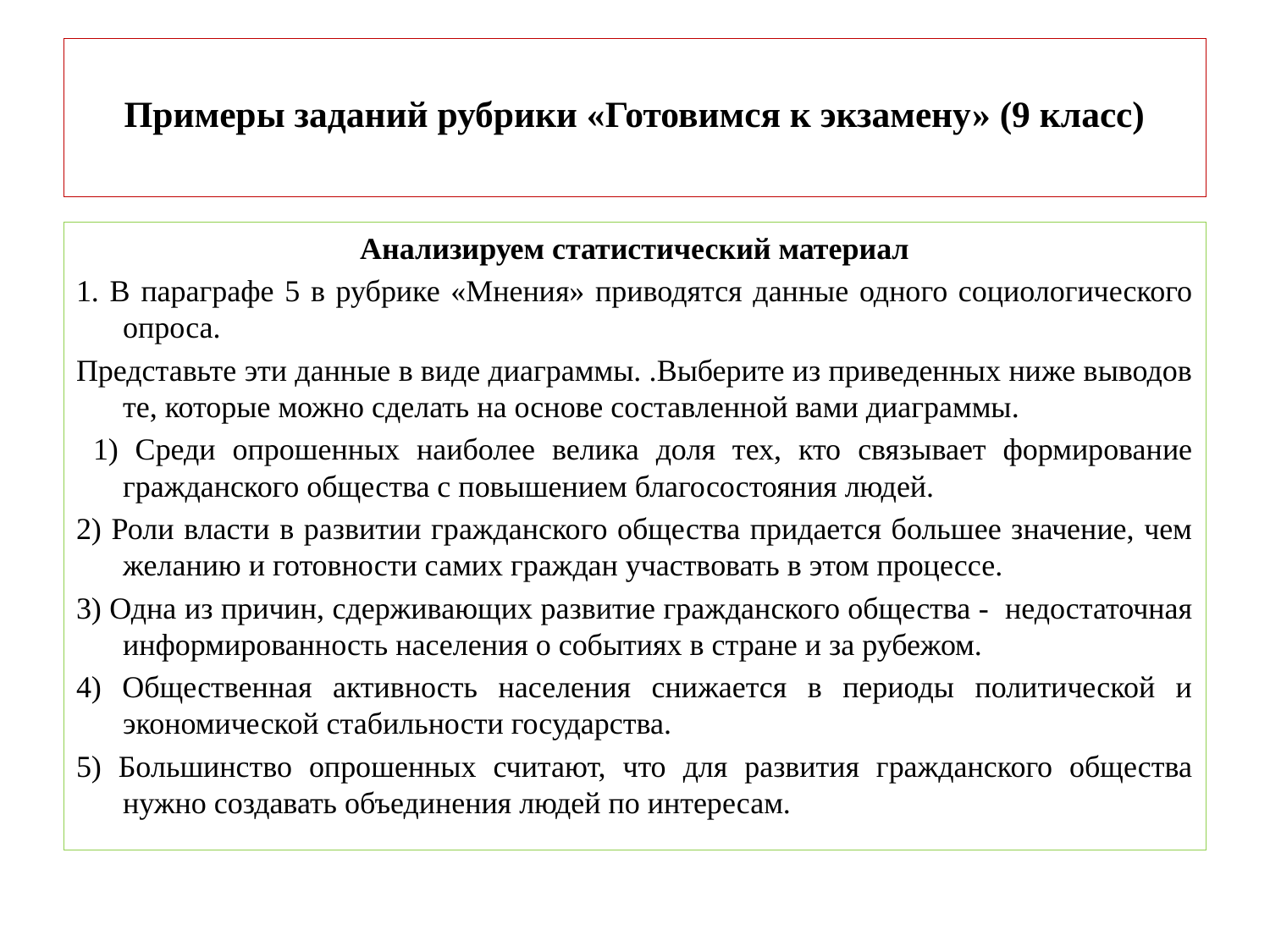

# Примеры заданий рубрики «Готовимся к экзамену» (9 класс)
Анализируем статистический материал
1. В параграфе 5 в рубрике «Мнения» приводятся данные одного социологического опроса.
Представьте эти данные в виде диаграммы. .Выберите из приведенных ниже выводов те, которые можно сделать на основе составленной вами диаграммы.
 1) Среди опрошенных наиболее велика доля тех, кто связывает формирование гражданского общества с повышением благосостояния людей.
2) Роли власти в развитии гражданского общества придается большее значение, чем желанию и готовности самих граждан участвовать в этом процессе.
3) Одна из причин, сдерживающих развитие гражданского общества -  недостаточная информированность населения о событиях в стране и за рубежом.
4) Общественная активность населения снижается в периоды политической и экономической стабильности государства.
5) Большинство опрошенных считают, что для развития гражданского общества нужно создавать объединения людей по интересам.